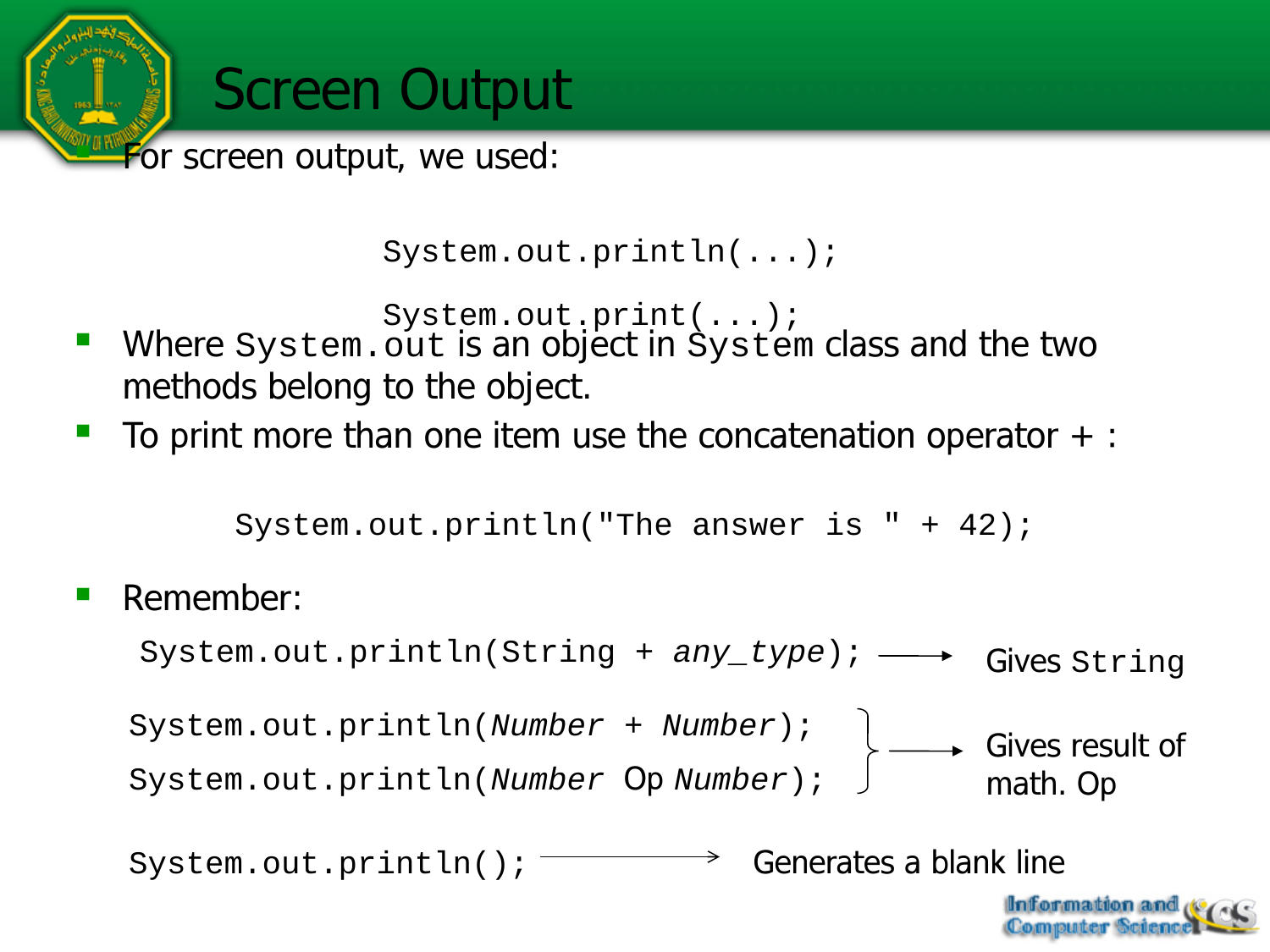

# Screen Output
For screen output, we used:

Where System.out is an object in System class and the two methods belong to the object.
To print more than one item use the concatenation operator + :

Remember:

System.out.println(...);
System.out.print(...);
System.out.println("The answer is " + 42);
System.out.println(String + any_type);
Gives String

System.out.println(Number + Number);
System.out.println(Number Op Number);

Gives result of math. Op
System.out.println();
Generates a blank line